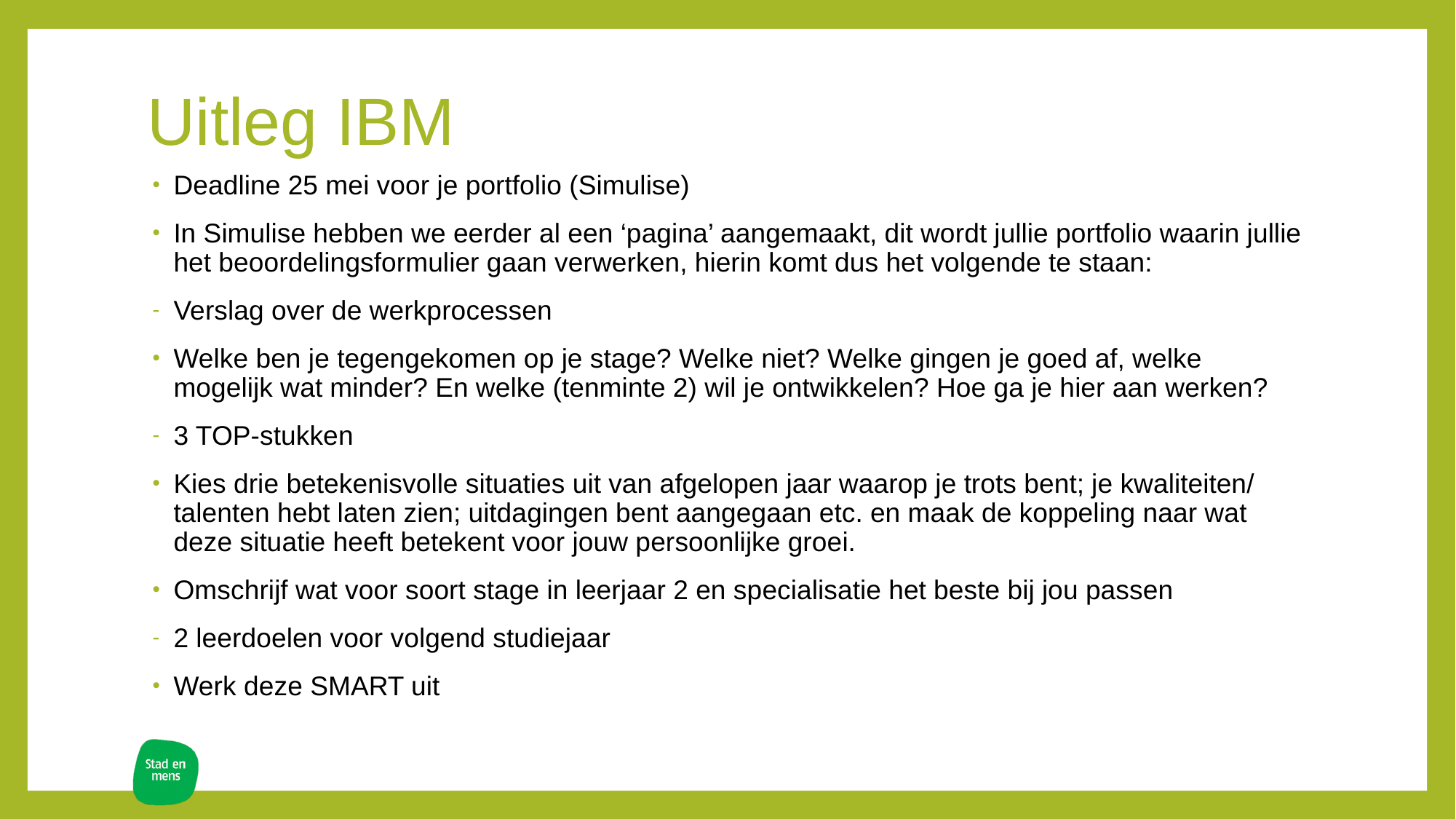

# Uitleg IBM
Deadline 25 mei voor je portfolio (Simulise)
In Simulise hebben we eerder al een ‘pagina’ aangemaakt, dit wordt jullie portfolio waarin jullie het beoordelingsformulier gaan verwerken, hierin komt dus het volgende te staan:
Verslag over de werkprocessen
Welke ben je tegengekomen op je stage? Welke niet? Welke gingen je goed af, welke mogelijk wat minder? En welke (tenminte 2) wil je ontwikkelen? Hoe ga je hier aan werken?
3 TOP-stukken
Kies drie betekenisvolle situaties uit van afgelopen jaar waarop je trots bent; je kwaliteiten/ talenten hebt laten zien; uitdagingen bent aangegaan etc. en maak de koppeling naar wat deze situatie heeft betekent voor jouw persoonlijke groei.
Omschrijf wat voor soort stage in leerjaar 2 en specialisatie het beste bij jou passen
2 leerdoelen voor volgend studiejaar
Werk deze SMART uit